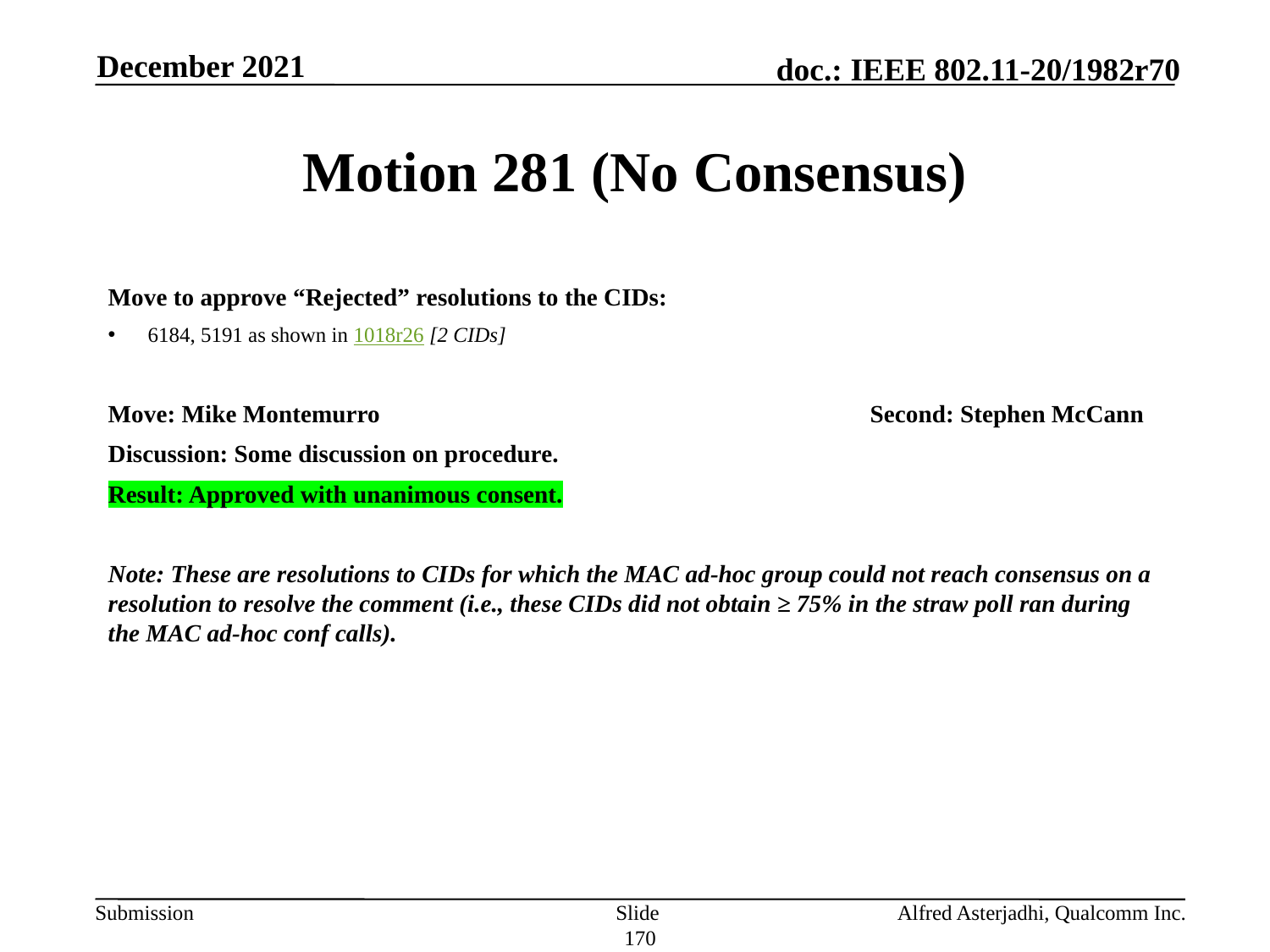

December 2021
# Motion 281 (No Consensus)
Move to approve “Rejected” resolutions to the CIDs:
6184, 5191 as shown in 1018r26 [2 CIDs]

Move: Mike Montemurro				Second: Stephen McCann
Discussion: Some discussion on procedure.
Result: Approved with unanimous consent.

Note: These are resolutions to CIDs for which the MAC ad-hoc group could not reach consensus on a resolution to resolve the comment (i.e., these CIDs did not obtain ≥ 75% in the straw poll ran during the MAC ad-hoc conf calls).

Slide 170
Alfred Asterjadhi, Qualcomm Inc.